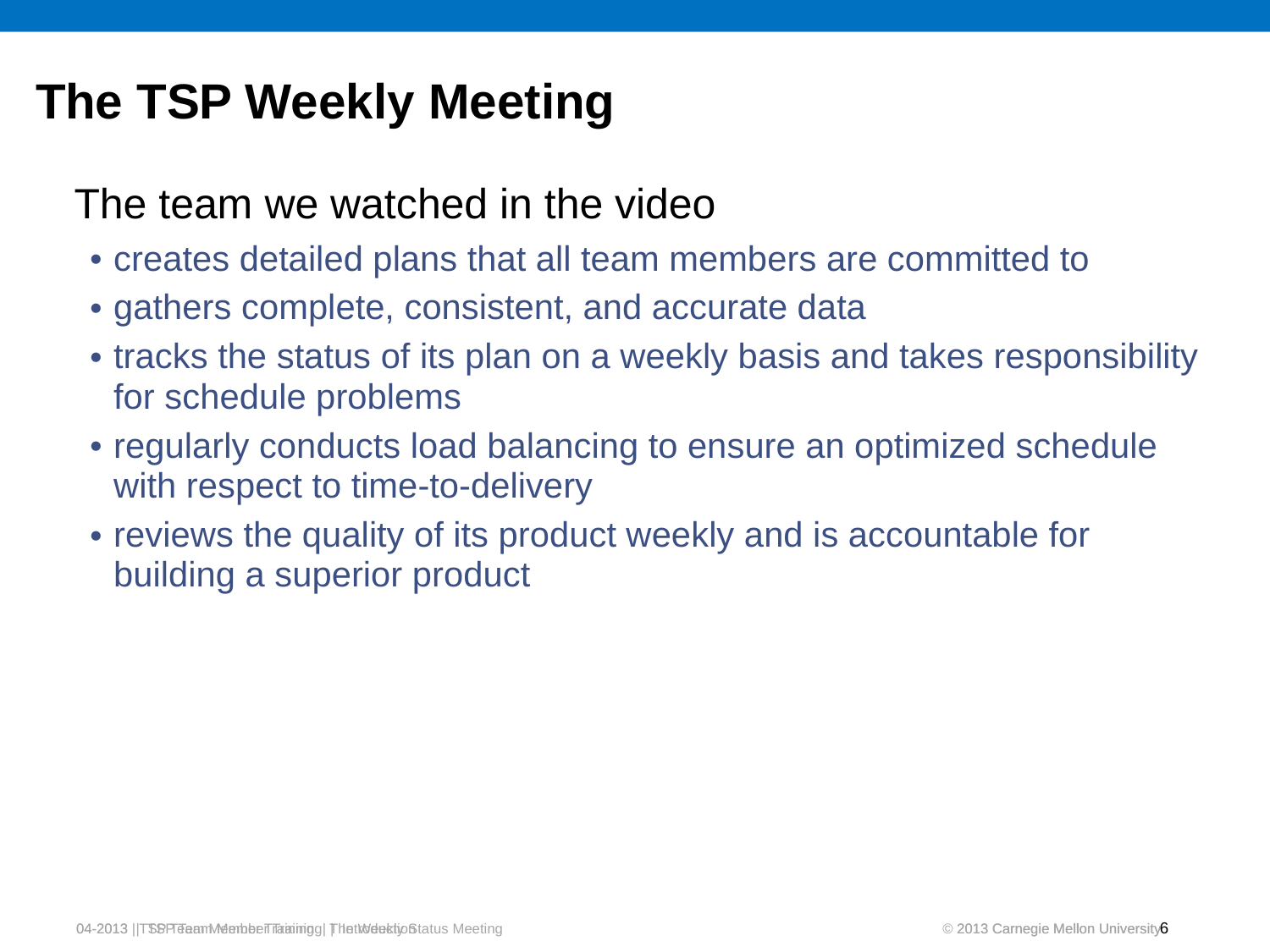

# The TSP Weekly Meeting
The team we watched in the video
creates detailed plans that all team members are committed to
gathers complete, consistent, and accurate data
tracks the status of its plan on a weekly basis and takes responsibility for schedule problems
regularly conducts load balancing to ensure an optimized schedule with respect to time-to-delivery
reviews the quality of its product weekly and is accountable for building a superior product